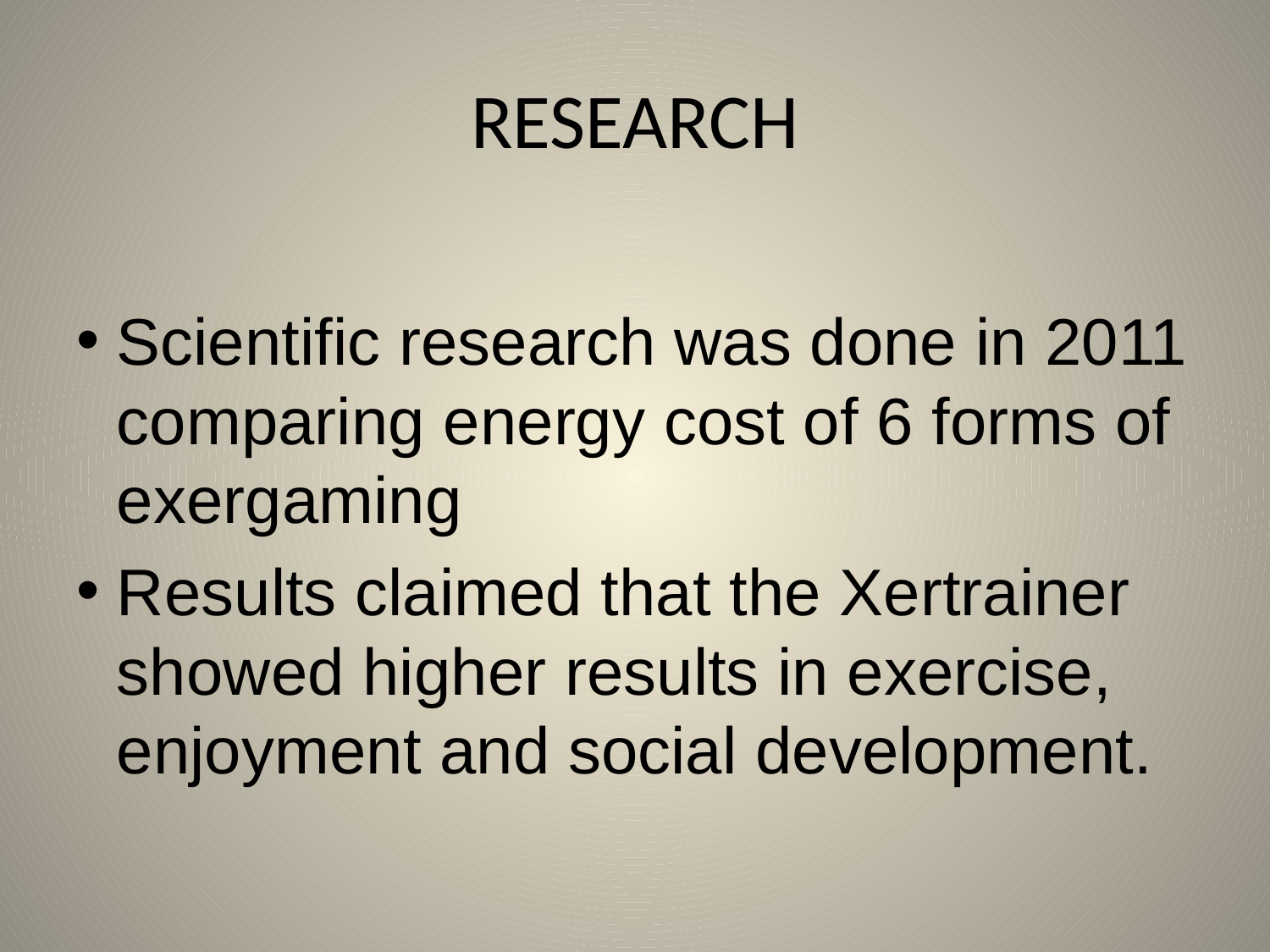

# RESEARCH

Scientific research was done in 2011 comparing energy cost of 6 forms of exergaming
Results claimed that the Xertrainer showed higher results in exercise, enjoyment and social development.